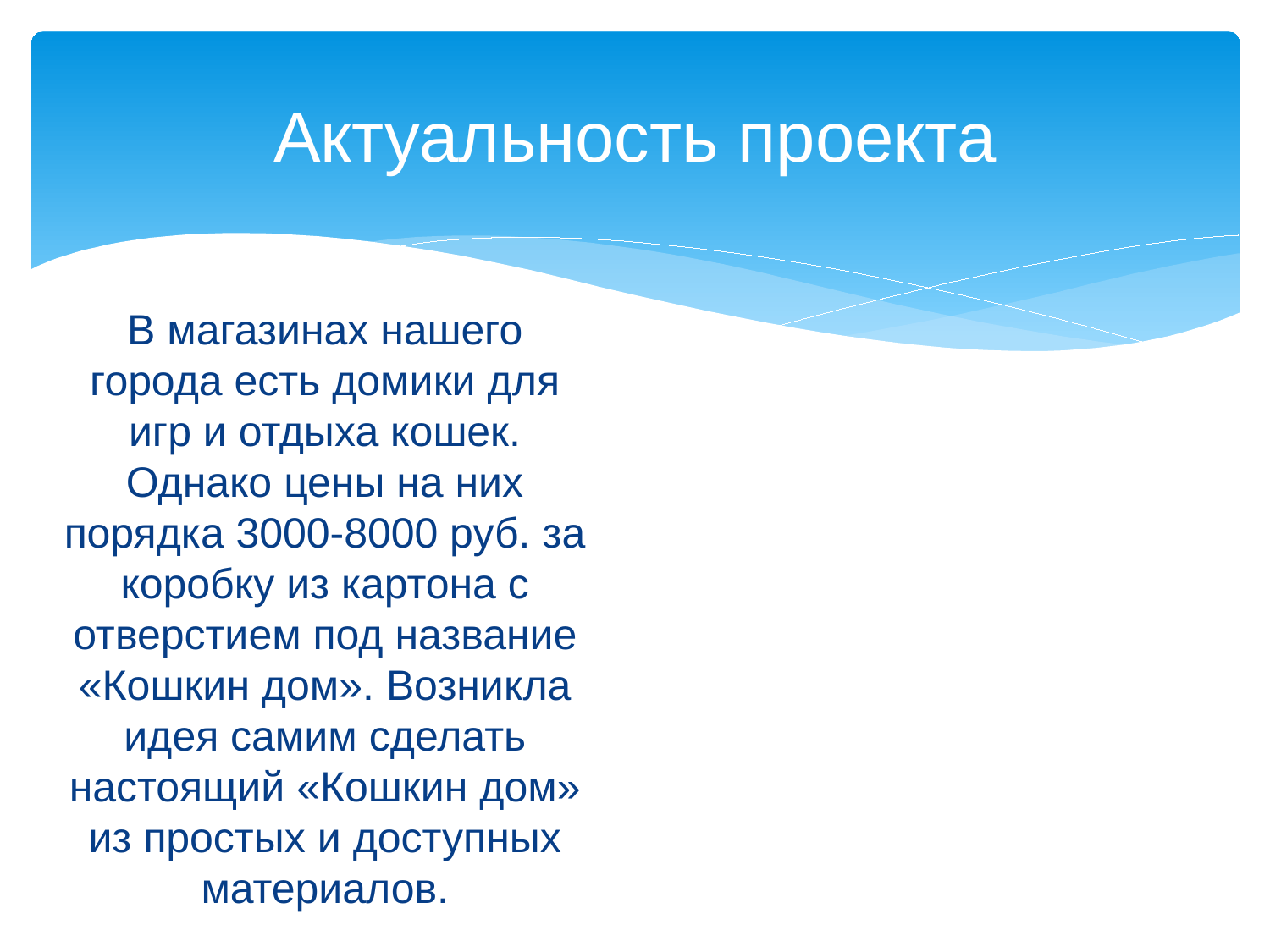

# Актуальность проекта
В магазинах нашего города есть домики для игр и отдыха кошек. Однако цены на них порядка 3000-8000 руб. за коробку из картона с отверстием под название «Кошкин дом». Возникла идея самим сделать настоящий «Кошкин дом» из простых и доступных материалов.